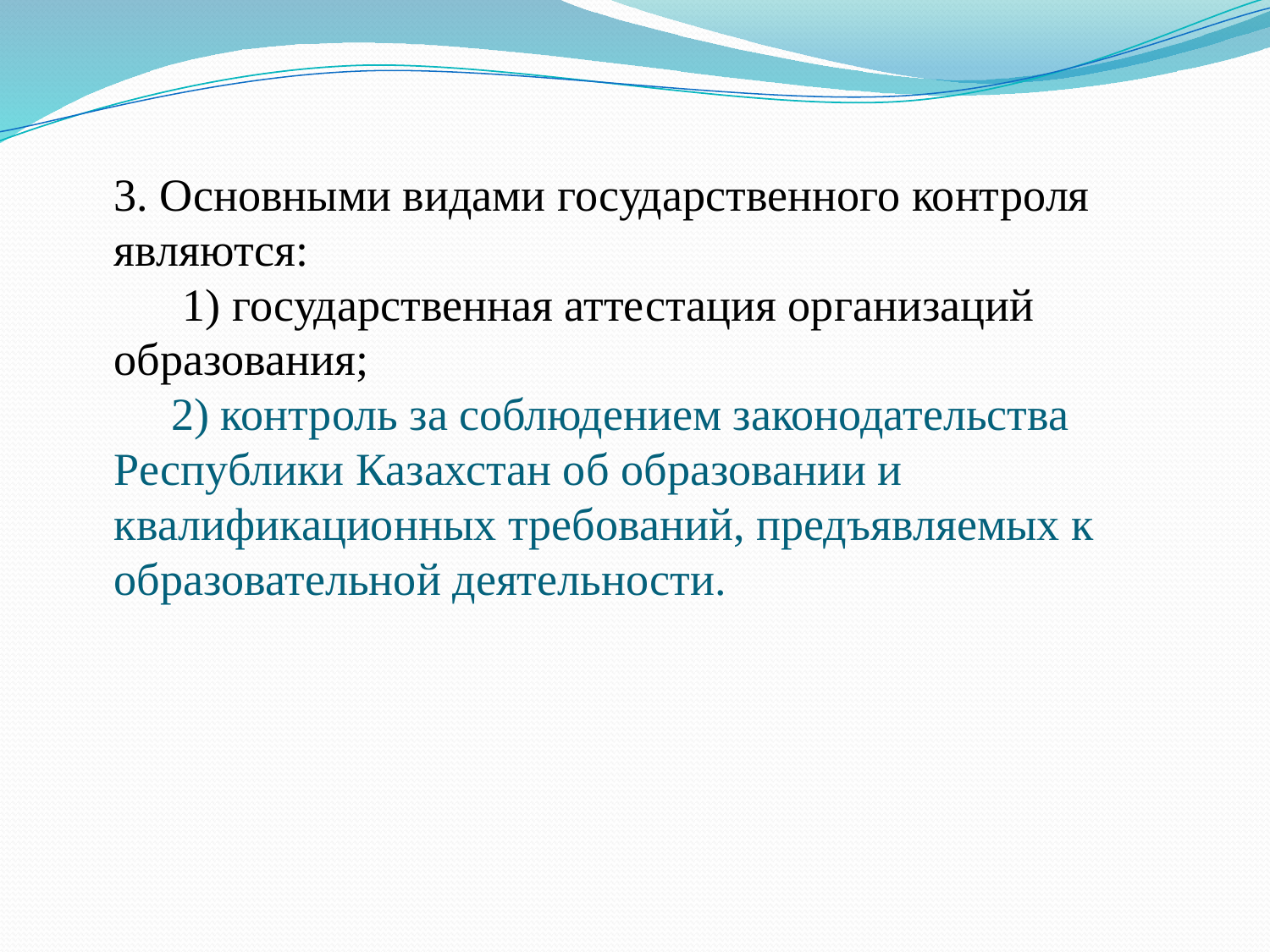

3. Основными видами государственного контроля являются:
      1) государственная аттестация организаций образования;
     2) контроль за соблюдением законодательства Республики Казахстан об образовании и квалификационных требований, предъявляемых к образовательной деятельности.